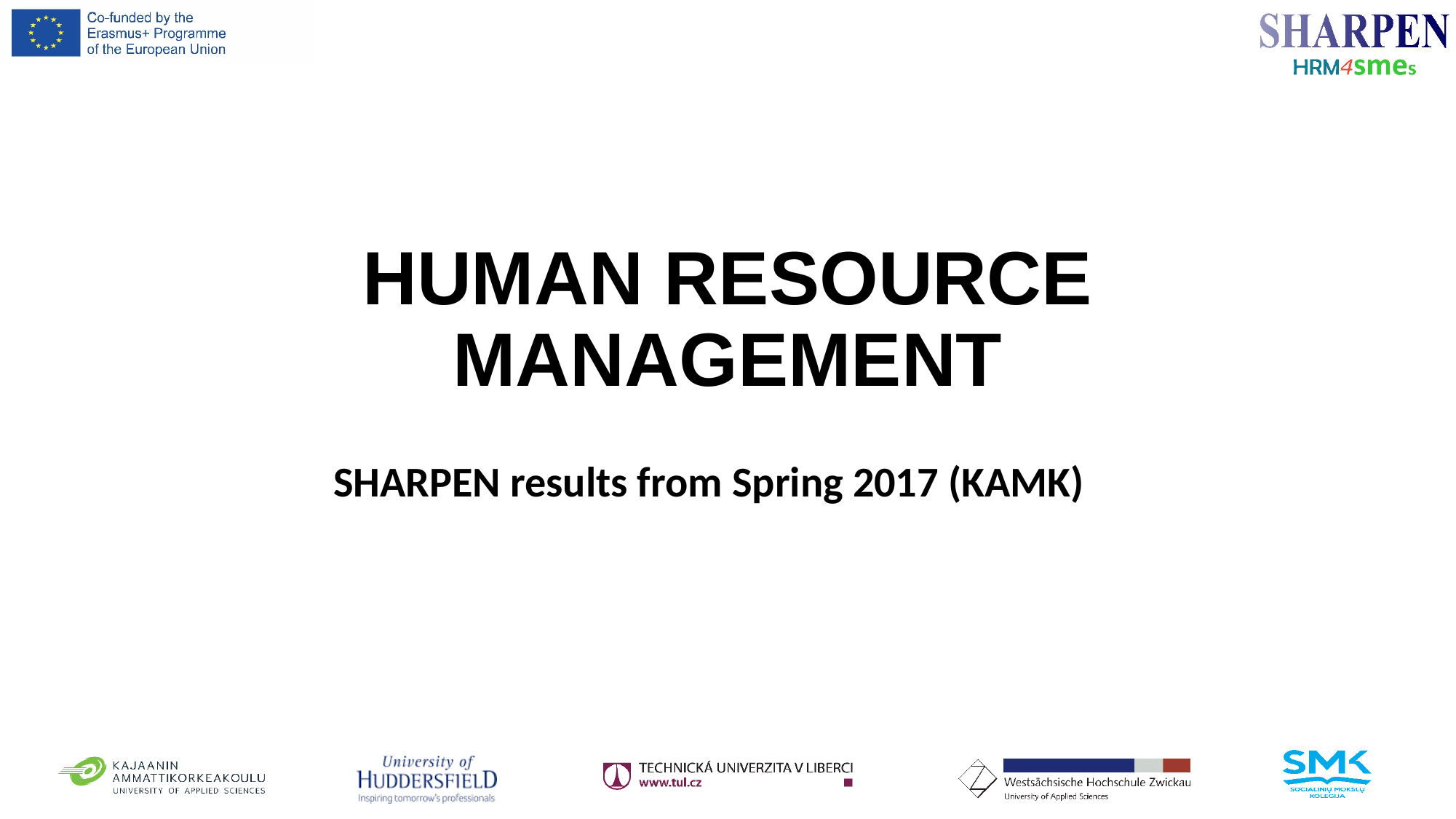

# HUMAN RESOURCE MANAGEMENT
SHARPEN results from Spring 2017 (KAMK)